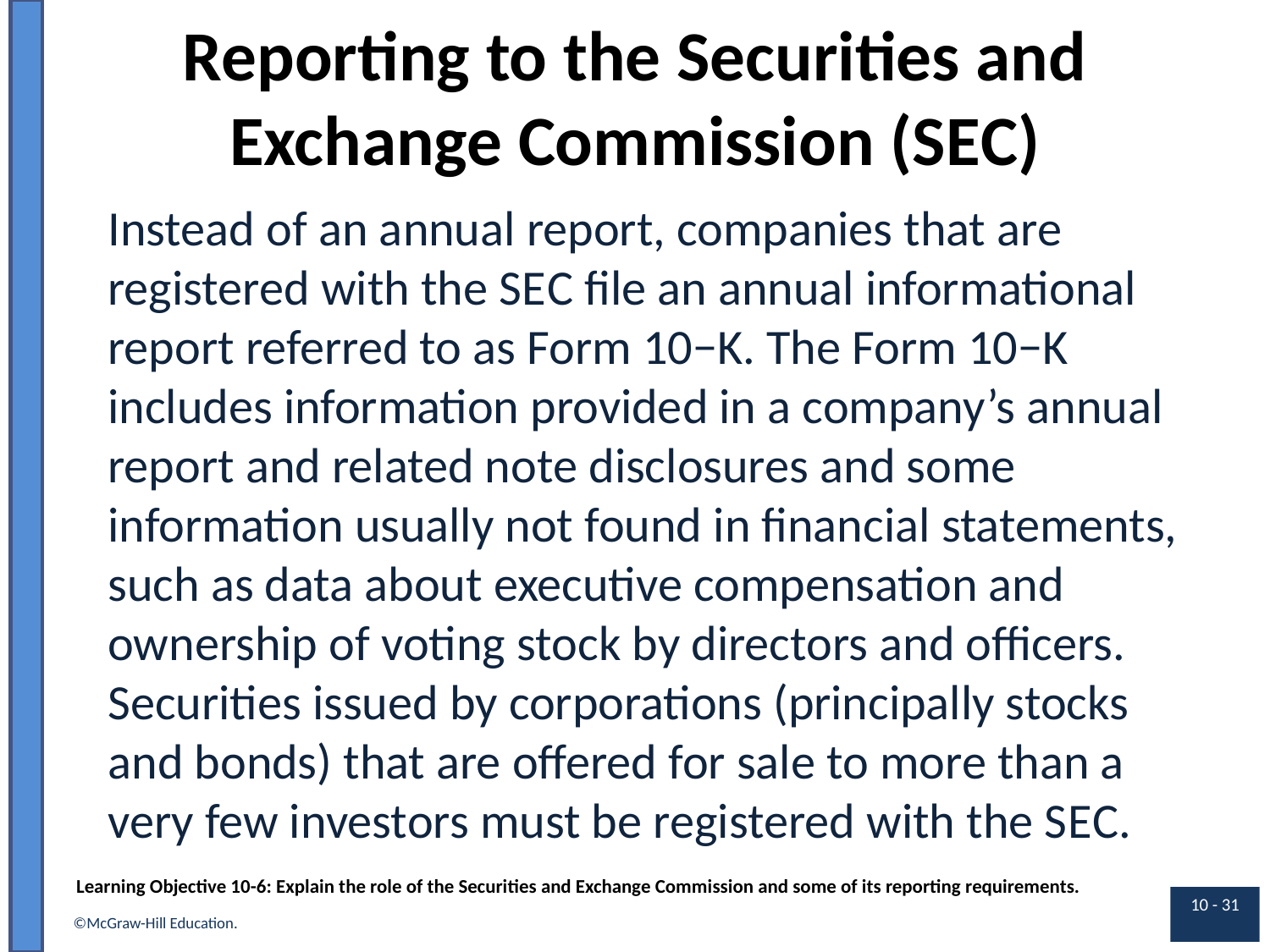

# Reporting to the Securities and Exchange Commission (S E C)
Instead of an annual report, companies that are registered with the S E C file an annual informational report referred to as Form 10−K. The Form 10−K includes information provided in a company’s annual report and related note disclosures and some information usually not found in financial statements, such as data about executive compensation and ownership of voting stock by directors and officers. Securities issued by corporations (principally stocks and bonds) that are offered for sale to more than a very few investors must be registered with the S E C.
Learning Objective 10-6: Explain the role of the Securities and Exchange Commission and some of its reporting requirements.